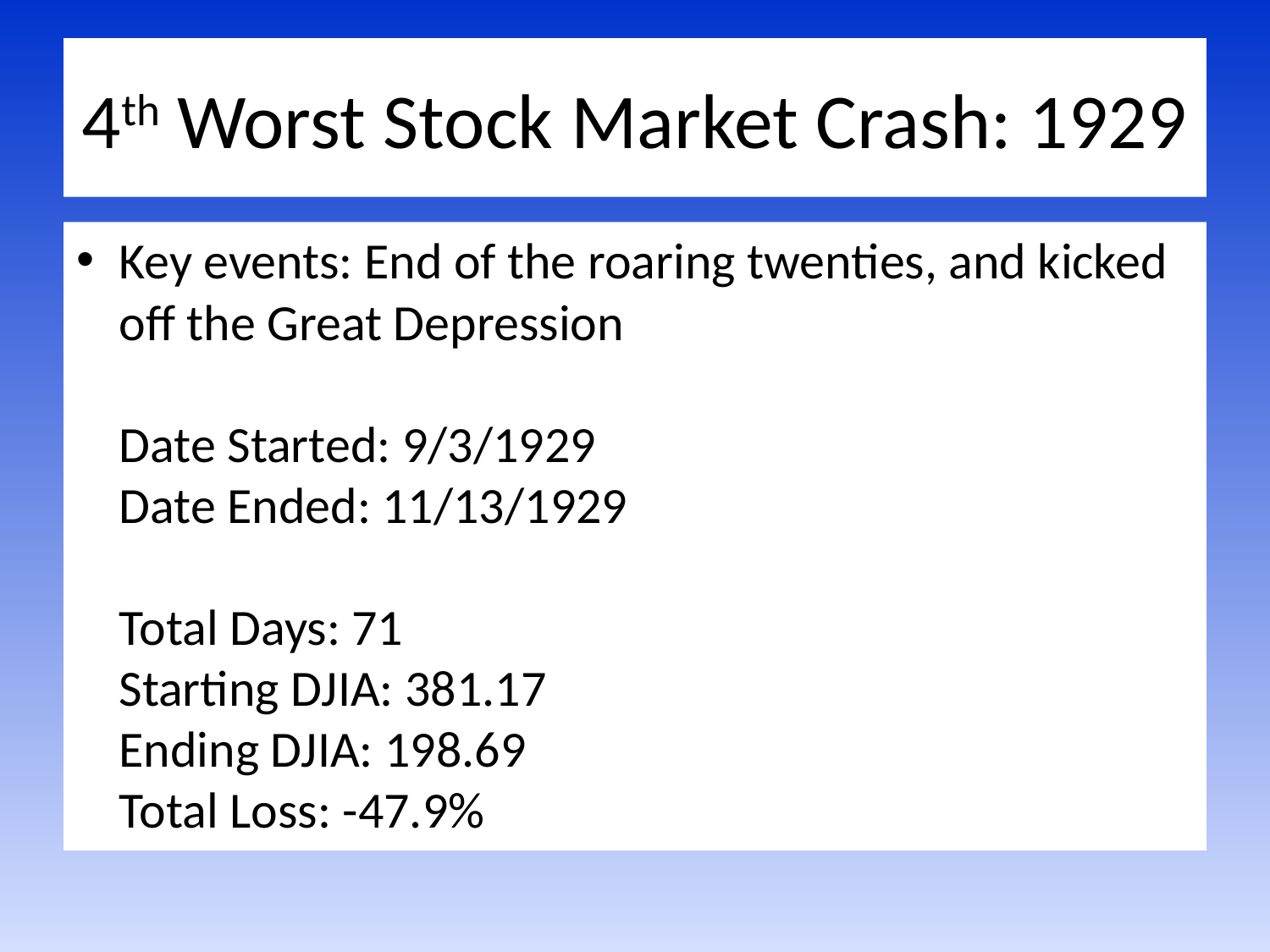

# 4th Worst Stock Market Crash: 1929
Key events: End of the roaring twenties, and kicked off the Great Depression
Date Started: 9/3/1929
Date Ended: 11/13/1929
Total Days: 71
Starting DJIA: 381.17
Ending DJIA: 198.69
Total Loss: -47.9%